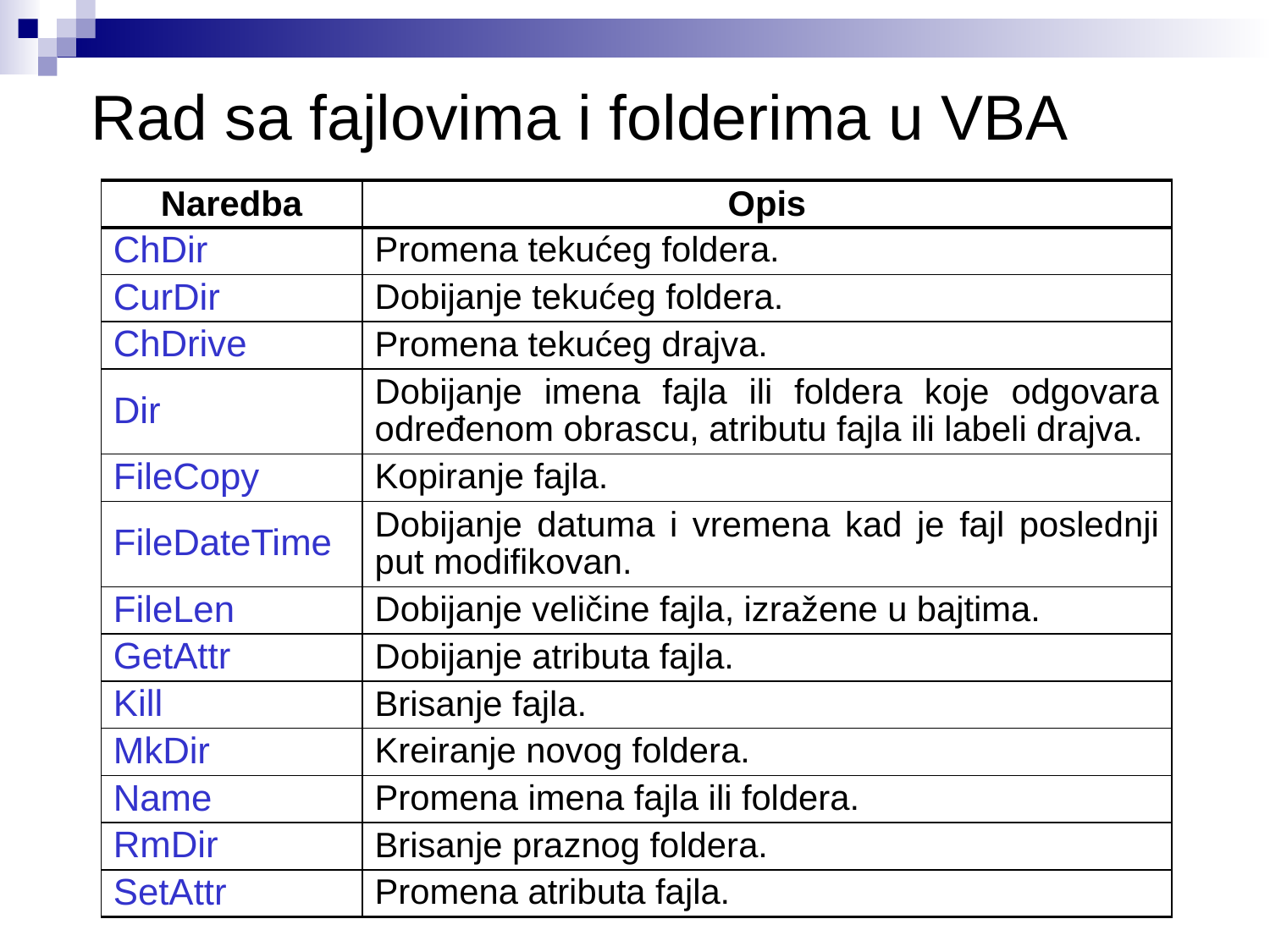

# Rad sa fajlovima i folderima u VBA
| Naredba | Opis |
| --- | --- |
| ChDir | Promena tekućeg foldera. |
| CurDir | Dobijanje tekućeg foldera. |
| ChDrive | Promena tekućeg drajva. |
| Dir | Dobijanje imena fajla ili foldera koje odgovara određenom obrascu, atributu fajla ili labeli drajva. |
| FileCopy | Kopiranje fajla. |
| FileDateTime | Dobijanje datuma i vremena kad je fajl poslednji put modifikovan. |
| FileLen | Dobijanje veličine fajla, izražene u bajtima. |
| GetAttr | Dobijanje atributa fajla. |
| Kill | Brisanje fajla. |
| MkDir | Kreiranje novog foldera. |
| Name | Promena imena fajla ili foldera. |
| RmDir | Brisanje praznog foldera. |
| SetAttr | Promena atributa fajla. |